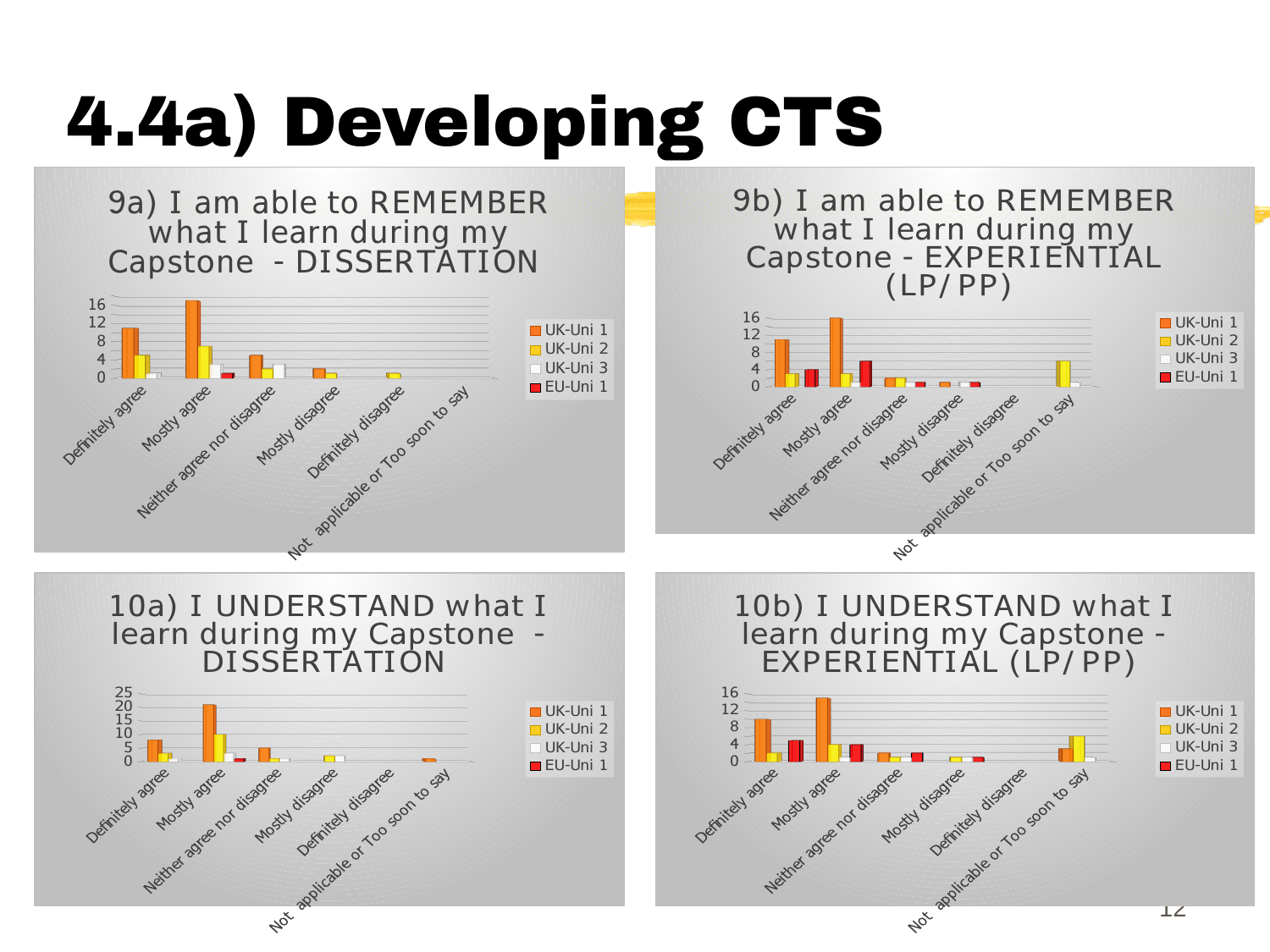

# 4.4a) Developing CTS

[unsupported chart]

[unsupported chart]

[unsupported chart]

[unsupported chart]

12